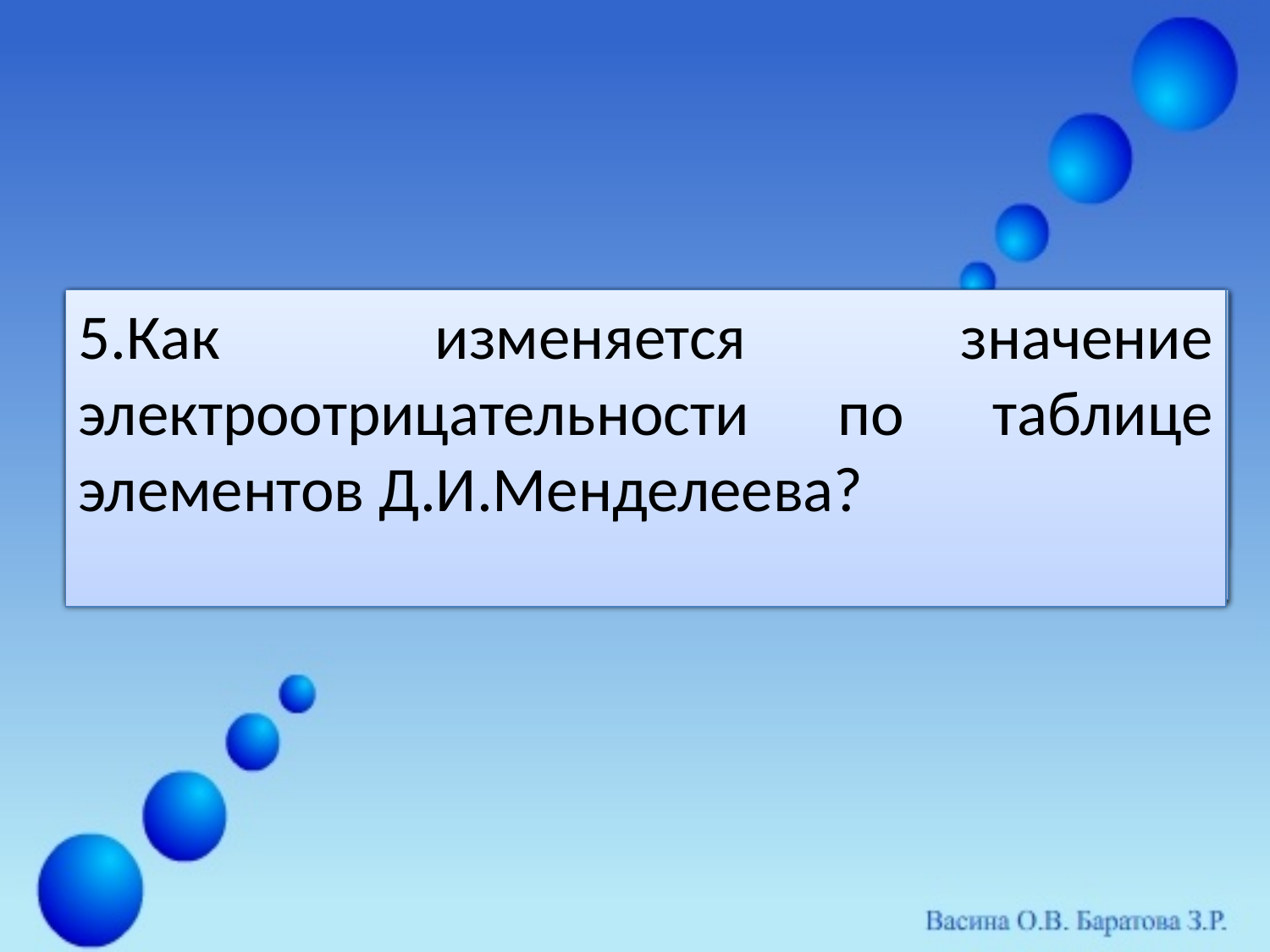

5.Как изменяется значение электроотрицательности по таблице элементов Д.И.Менделеева?

4.Как по электроотрицательности отнести элементы к металлам и неметаллам?
2.За единицу принята электроотрицательность какого элемента?
3.Какой элемент имеет наибольшую электроотрицательность?
1.Что такое электроотрицательность?